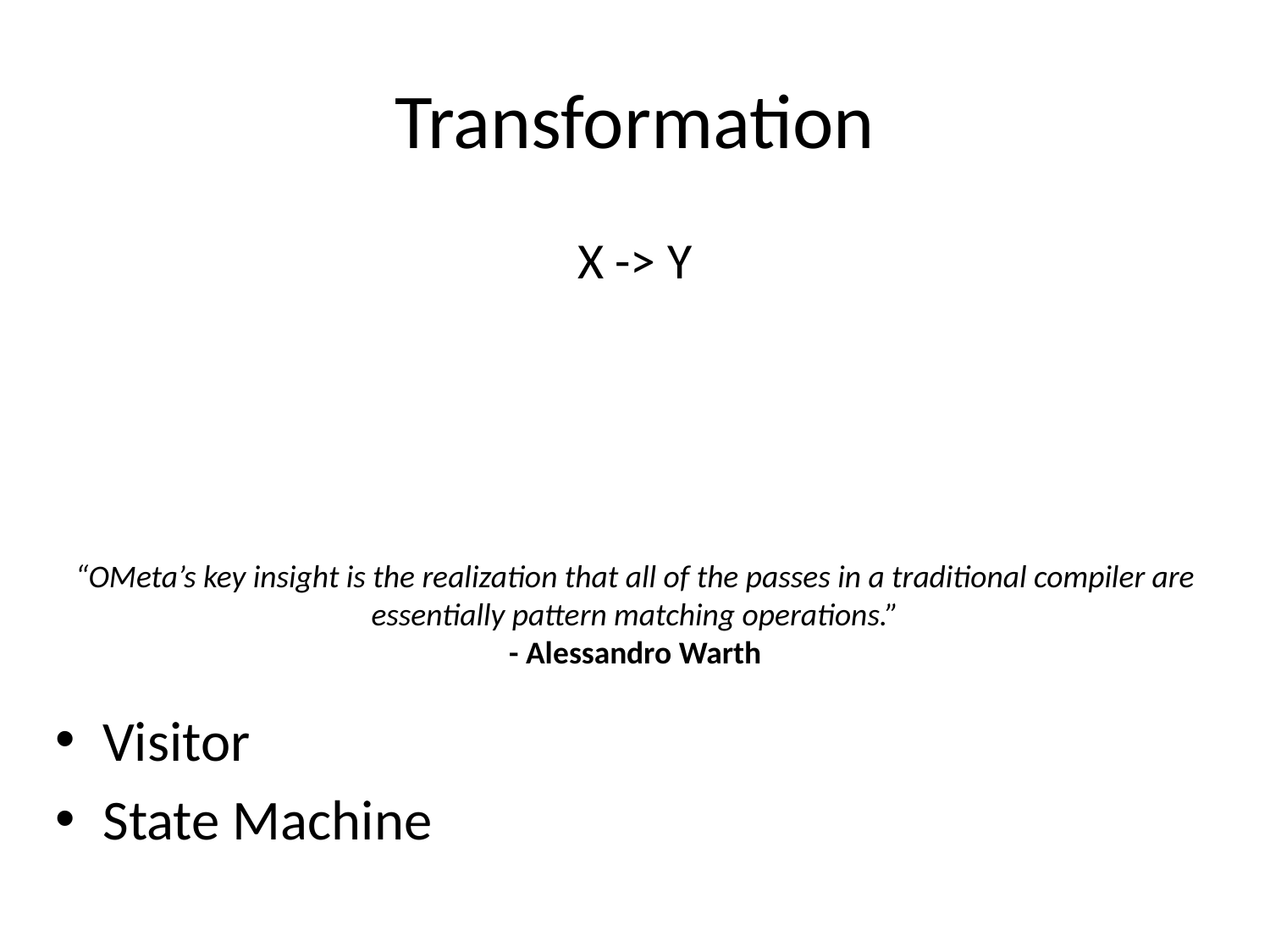

# Transformation
X -> Y
“OMeta’s key insight is the realization that all of the passes in a traditional compiler are essentially pattern matching operations.”
- Alessandro Warth
Visitor
State Machine